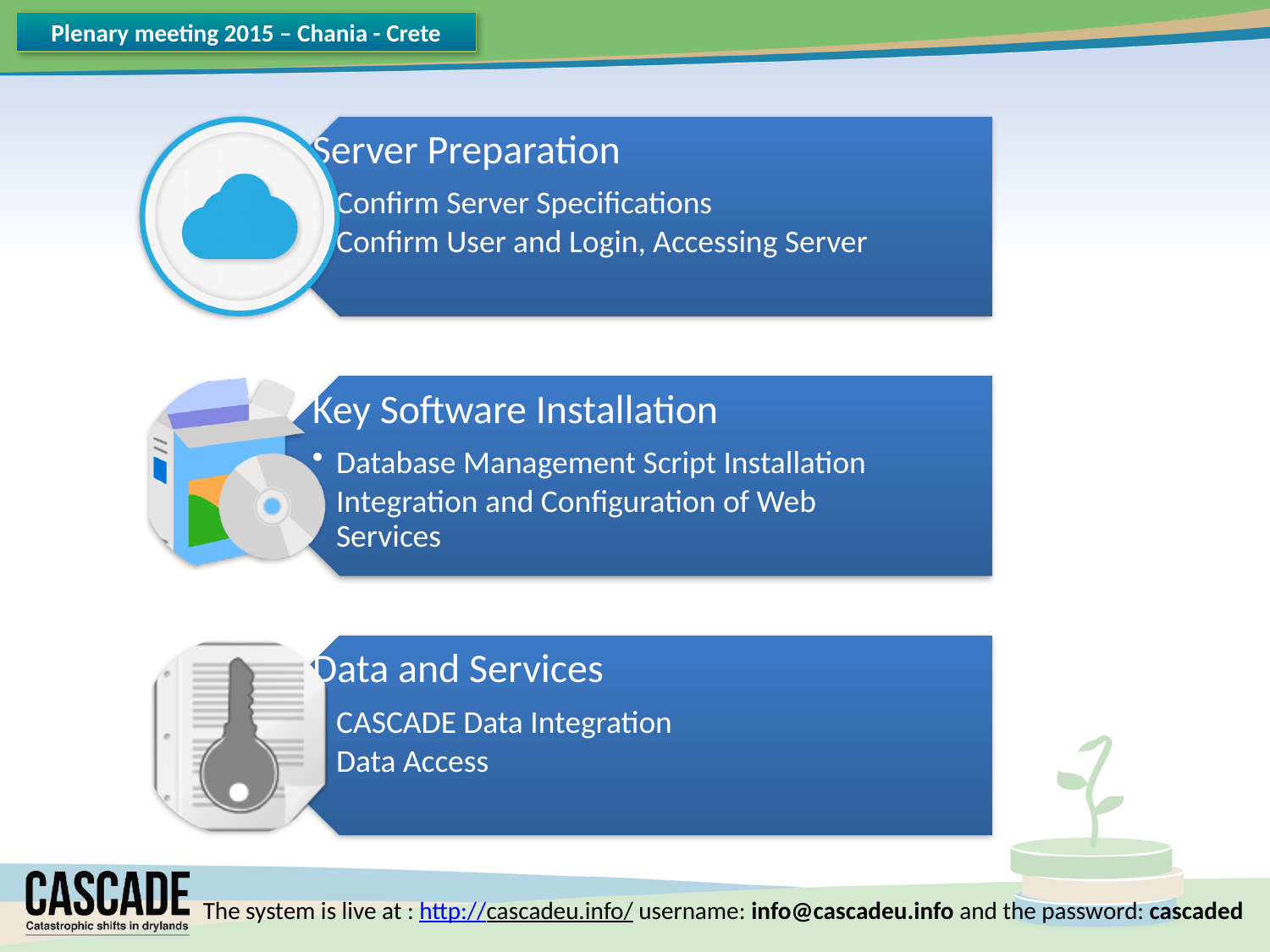

Server Preparation
Confirm Server Specifications
Confirm User and Login, Accessing Server
Key Software Installation
Database Management Script Installation
Integration and Configuration of Web Services
Data and Services
CASCADE Data Integration
Data Access
The system is live at : http://cascadeu.info/ username: info@cascadeu.info and the password: cascaded